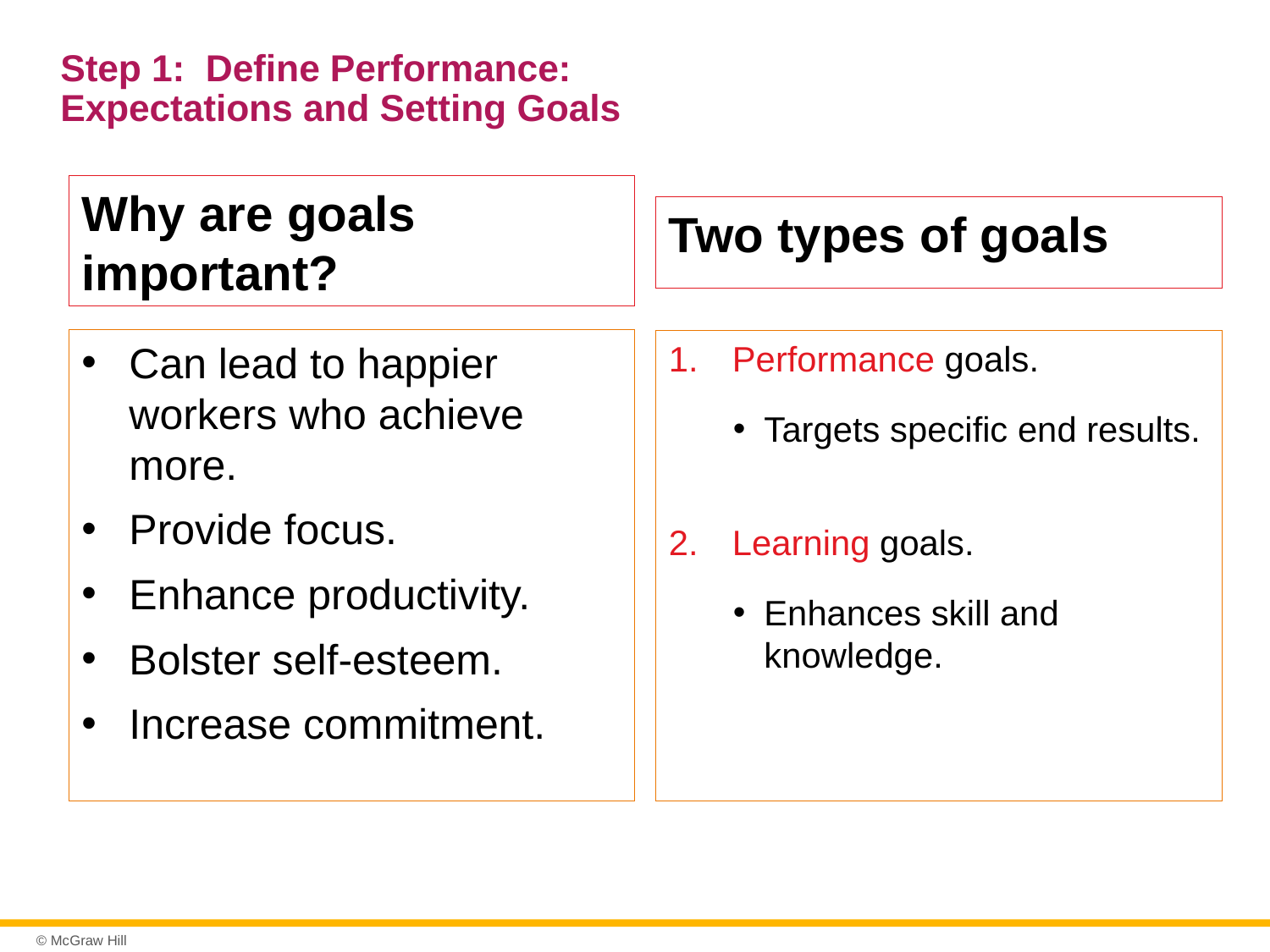

# Step 1:  Define Performance: Expectations and Setting Goals
Why are goals important?
Two types of goals

Can lead to happier workers who achieve more.
Provide focus.
Enhance productivity.
Bolster self-esteem.
Increase commitment.

Performance goals.
Targets specific end results.

Learning goals.
Enhances skill and knowledge.